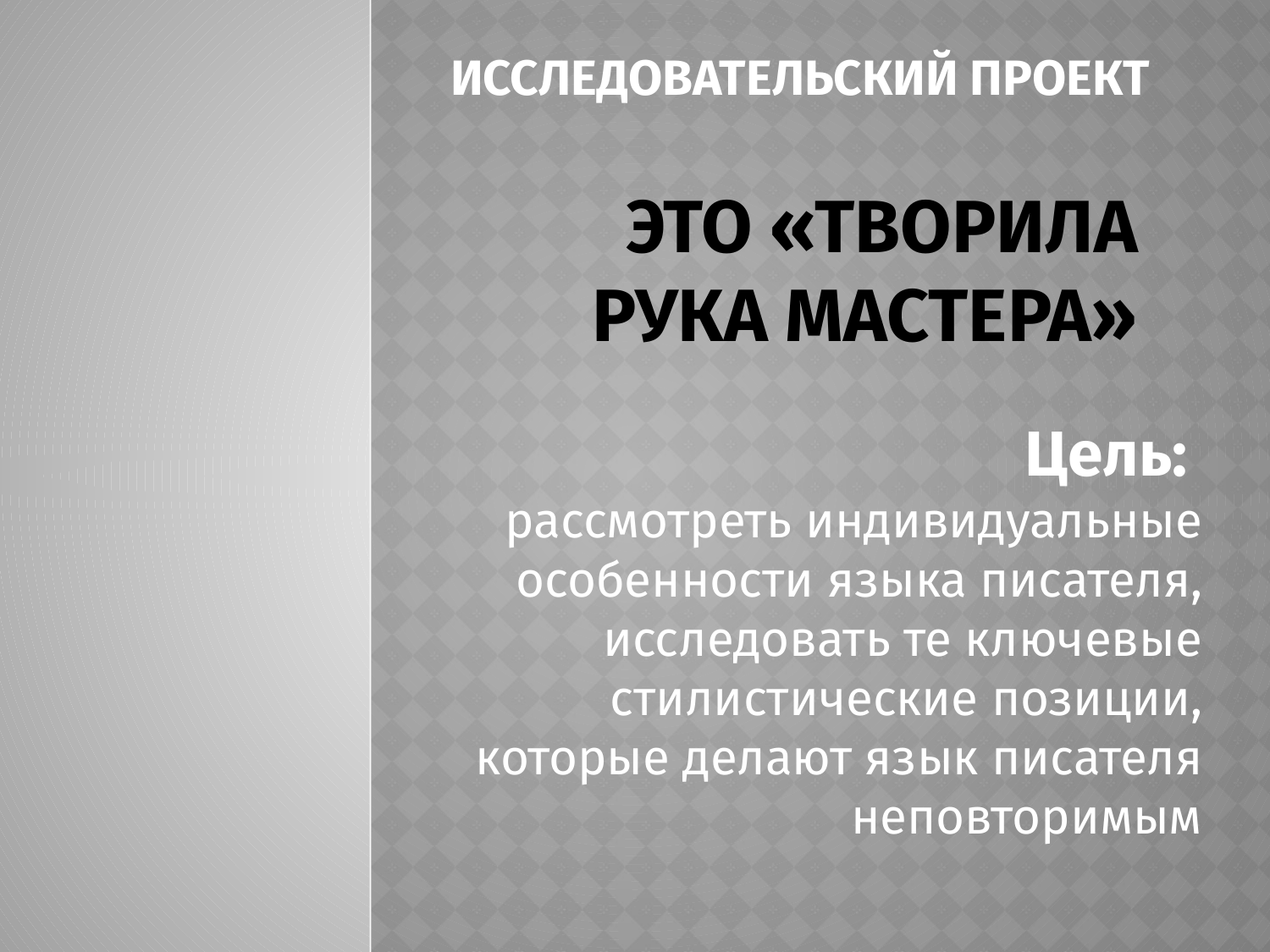

ИССЛЕДОВАТЕЛЬСКИЙ ПРОЕКТ
# Это «творила рука мастера»
Цель:
рассмотреть индивидуальные особенности языка писателя, исследовать те ключевые стилистические позиции, которые делают язык писателя неповторимым